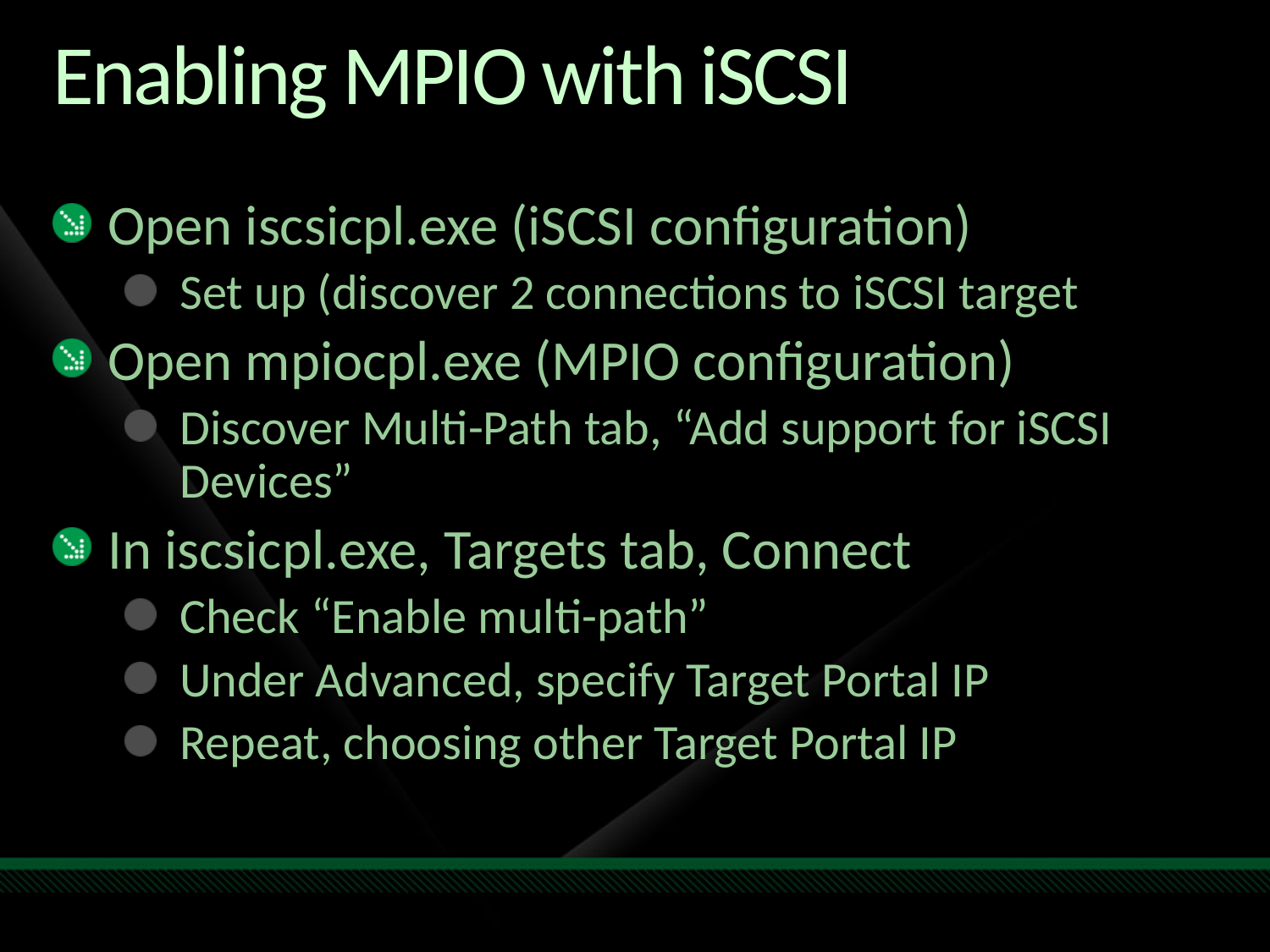

# Enabling MPIO with iSCSI
Open iscsicpl.exe (iSCSI configuration)
Set up (discover 2 connections to iSCSI target
Open mpiocpl.exe (MPIO configuration)
Discover Multi-Path tab, “Add support for iSCSI Devices”
In iscsicpl.exe, Targets tab, Connect
Check “Enable multi-path”
Under Advanced, specify Target Portal IP
Repeat, choosing other Target Portal IP